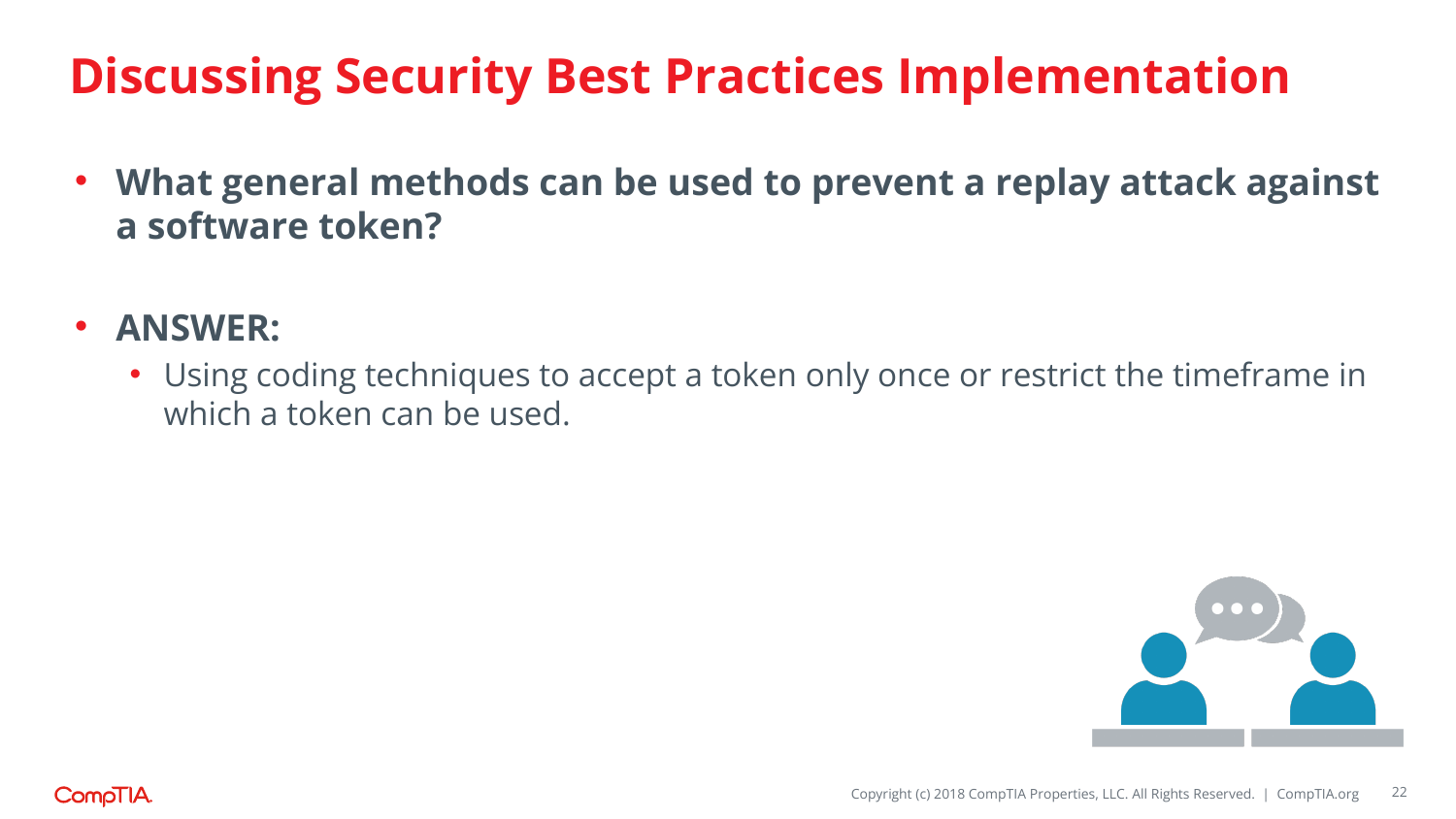

# Discussing Security Best Practices Implementation
What general methods can be used to prevent a replay attack against a software token?

ANSWER:
Using coding techniques to accept a token only once or restrict the timeframe in which a token can be used.

22